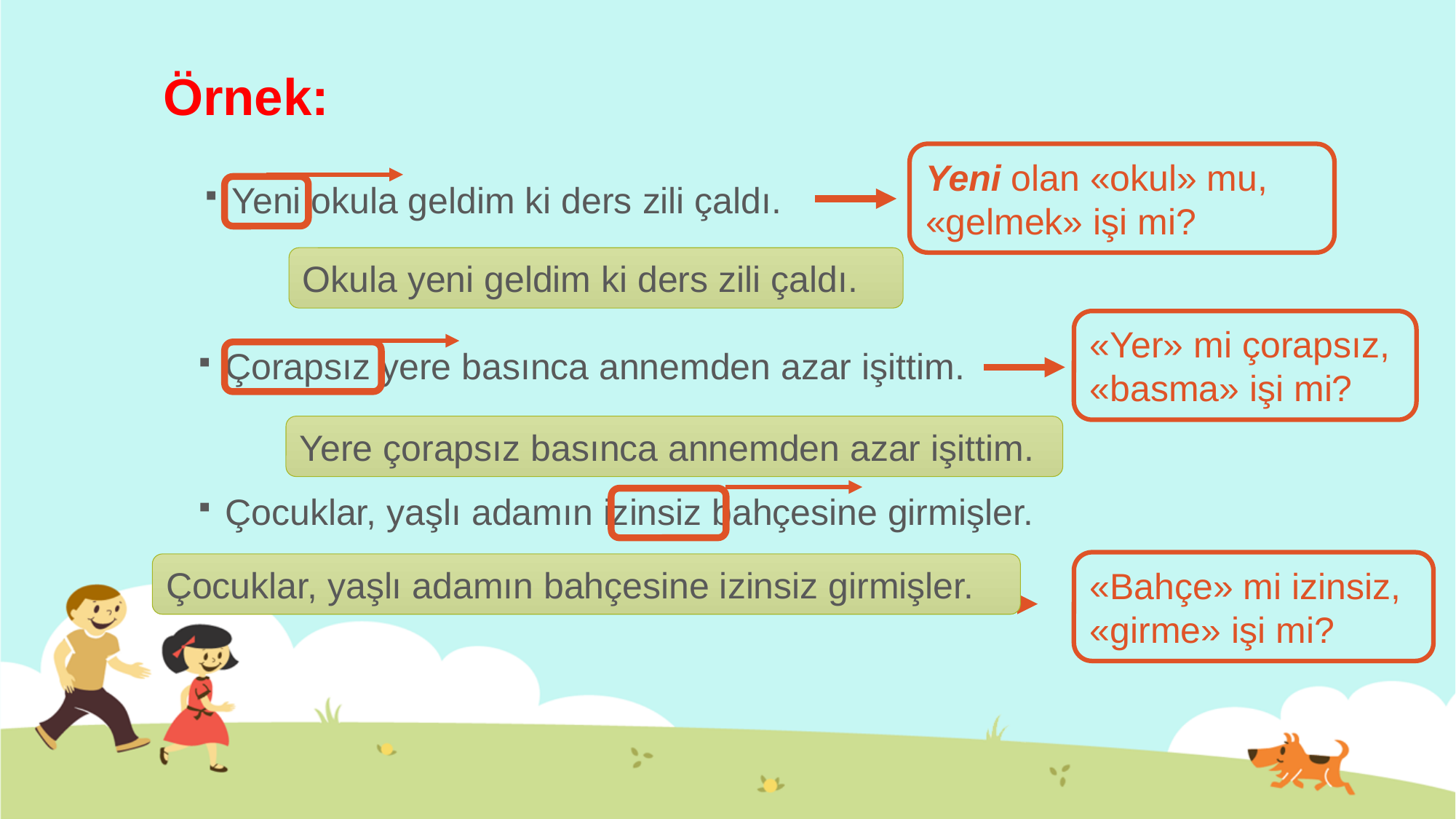

# Örnek:
Yeni olan «okul» mu, «gelmek» işi mi?
Yeni okula geldim ki ders zili çaldı.

Okula yeni geldim ki ders zili çaldı.
«Yer» mi çorapsız, «basma» işi mi?

Çorapsız yere basınca annemden azar işittim.
Yere çorapsız basınca annemden azar işittim.
Çocuklar, yaşlı adamın izinsiz bahçesine girmişler.

«Bahçe» mi izinsiz, «girme» işi mi?
Çocuklar, yaşlı adamın bahçesine izinsiz girmişler.